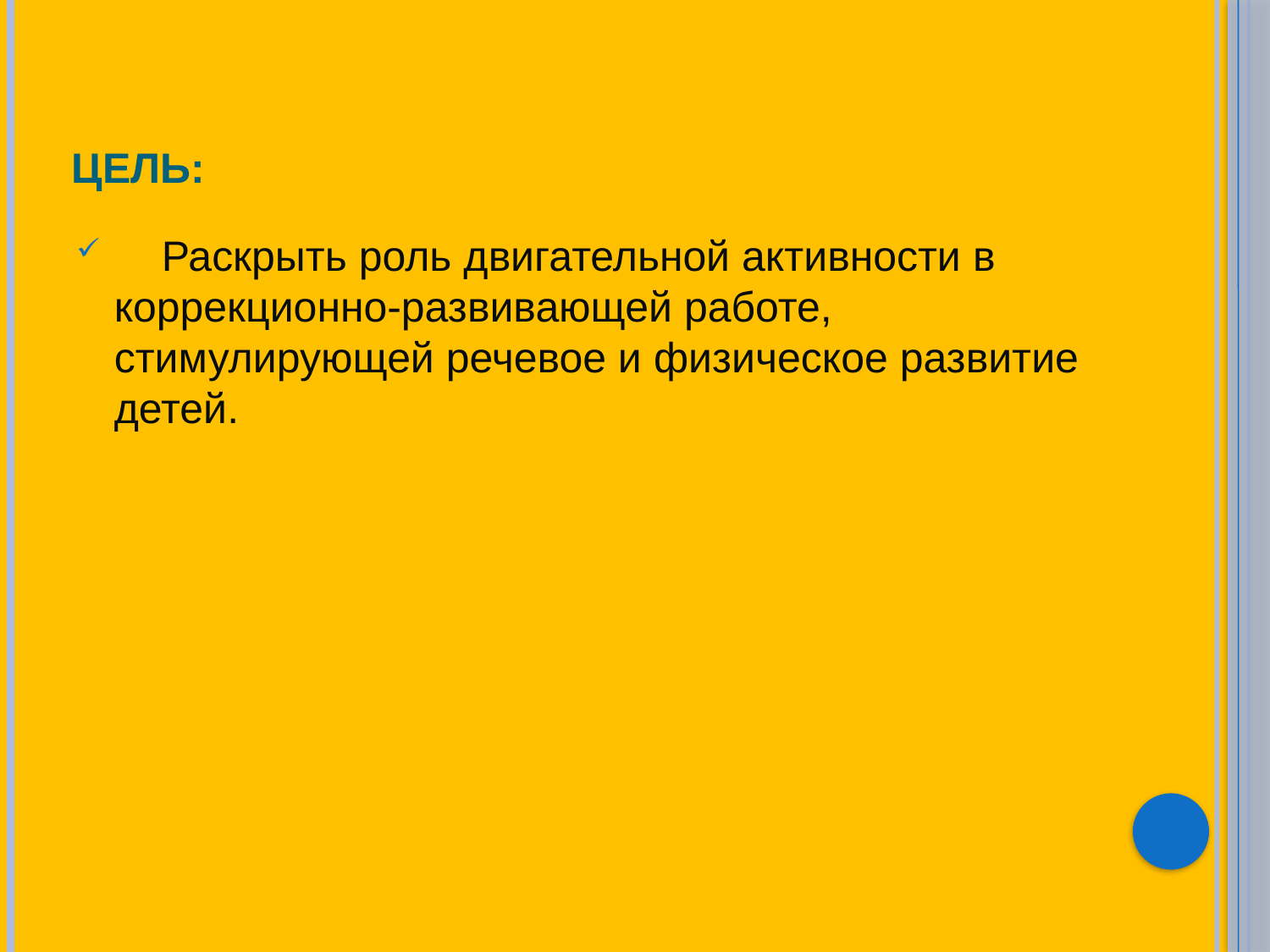

# Цель:
    Раскрыть роль двигательной активности в коррекционно-развивающей работе, стимулирующей речевое и физическое развитие детей.